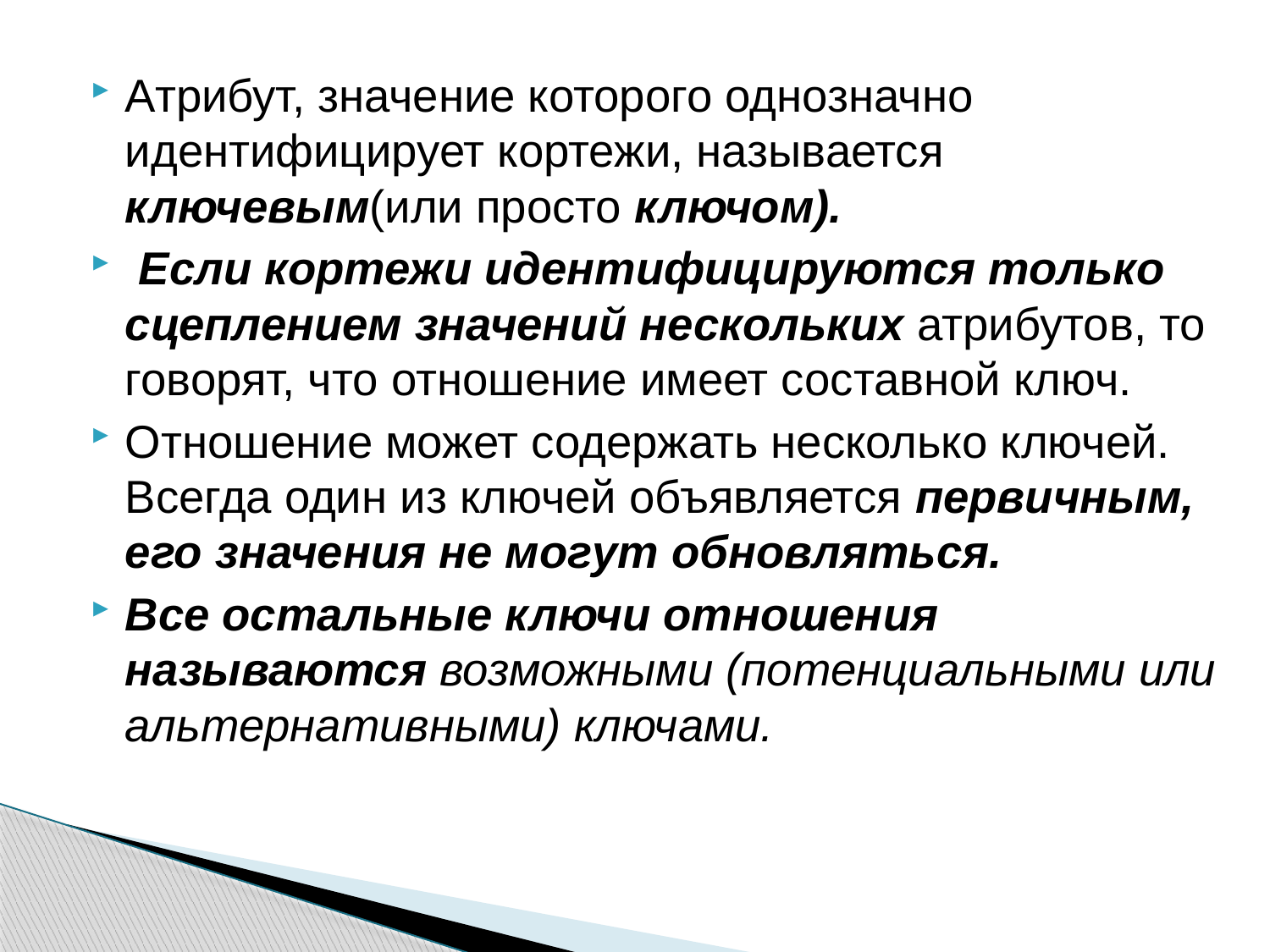

Атрибут, значение которого однозначно идентифицирует кортежи, называется ключевым(или просто ключом).
 Если кортежи идентифицируются только сцеплением значений нескольких атрибутов, то говорят, что отношение имеет составной ключ.
Отношение может содержать несколько ключей. Всегда один из ключей объявляется первичным, его значения не могут обновляться.
Все остальные ключи отношения называются возможными (потенциальными или альтернативными) ключами.